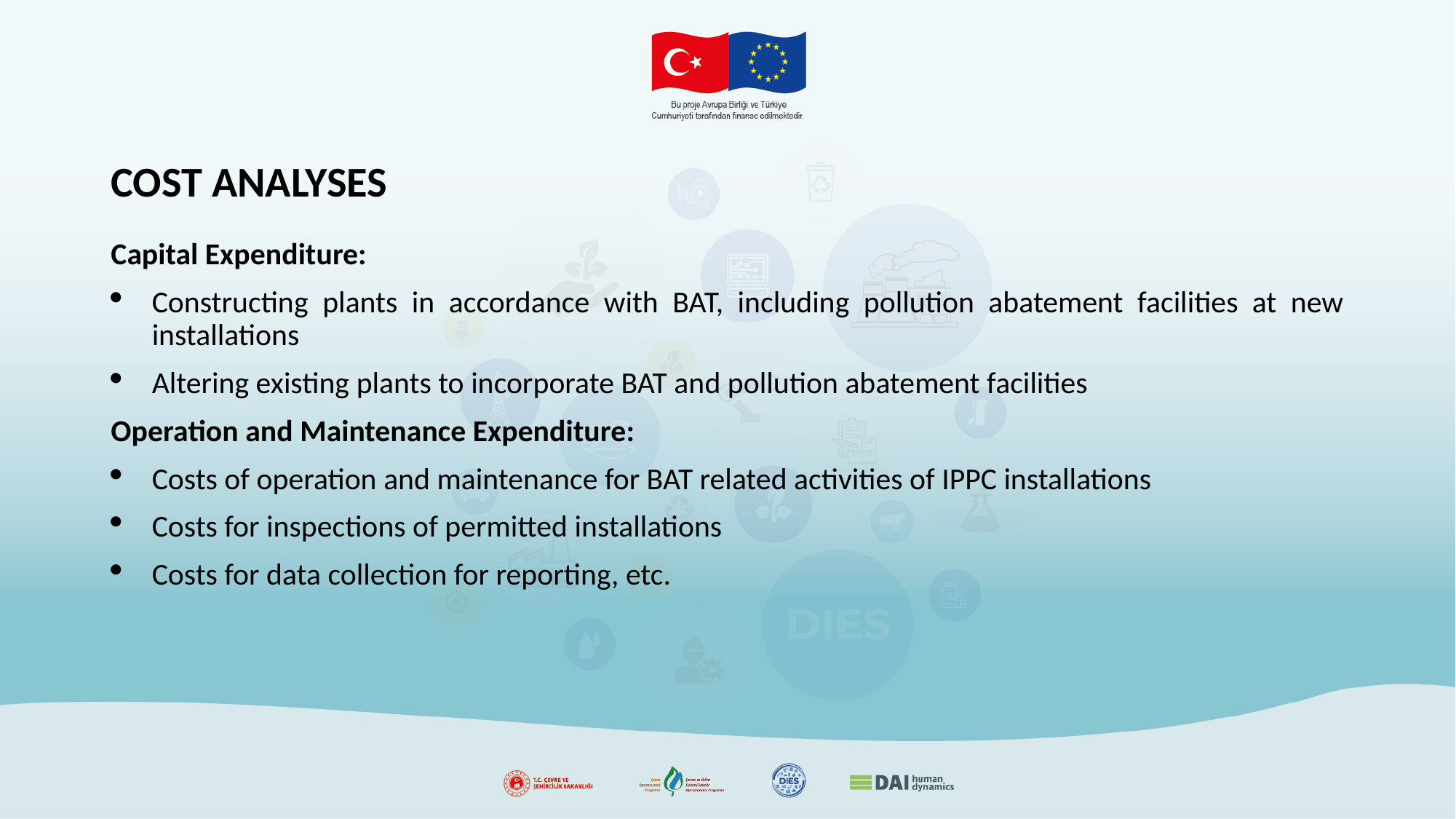

# COST ANALYSES
Capital Expenditure:
Constructing plants in accordance with BAT, including pollution abatement facilities at new installations
Altering existing plants to incorporate BAT and pollution abatement facilities
Operation and Maintenance Expenditure:
Costs of operation and maintenance for BAT related activities of IPPC installations
Costs for inspections of permitted installations
Costs for data collection for reporting, etc.